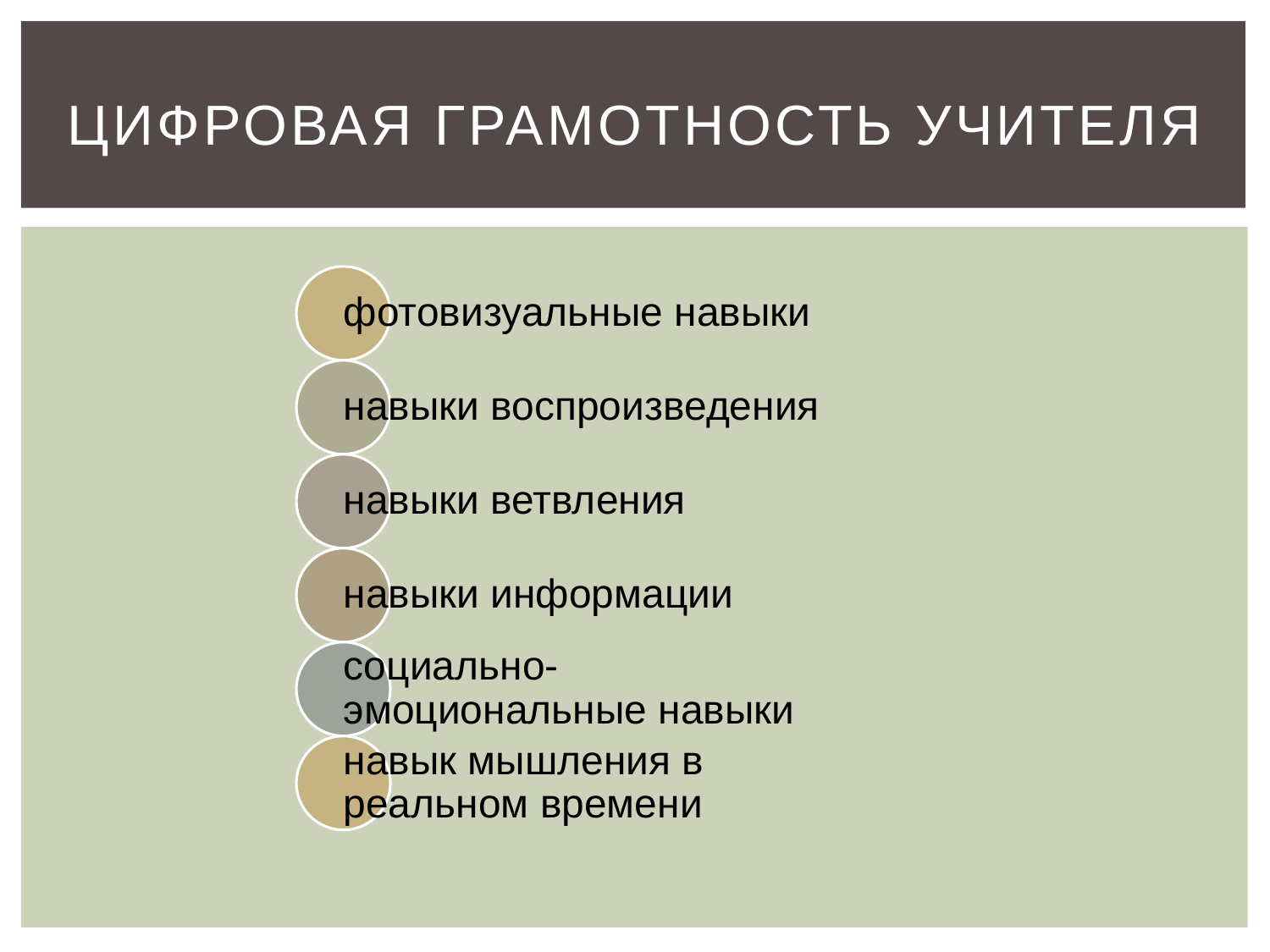

# Цифровая грамотность учителя
фотовизуальные навыки
навыки воспроизведения
навыки ветвления
навыки информации
социально-эмоциональные навыки
навык мышления в реальном времени